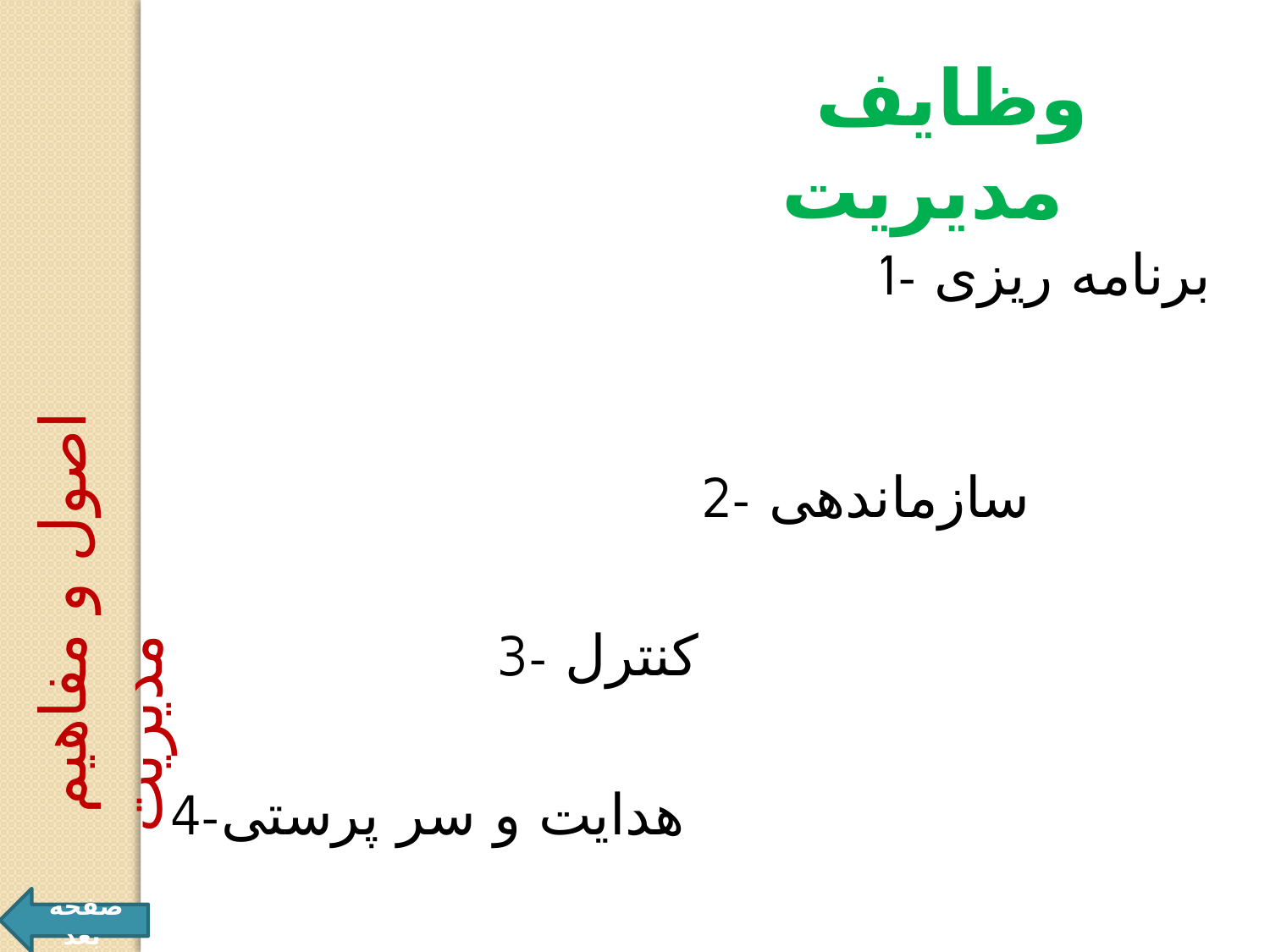

وظایف مدیریت
1- برنامه ریزی
2- سازماندهی
اصول و مفاهيم  مديريت
3- کنترل
4-هدایت و سر پرستی
صفحه  بعد